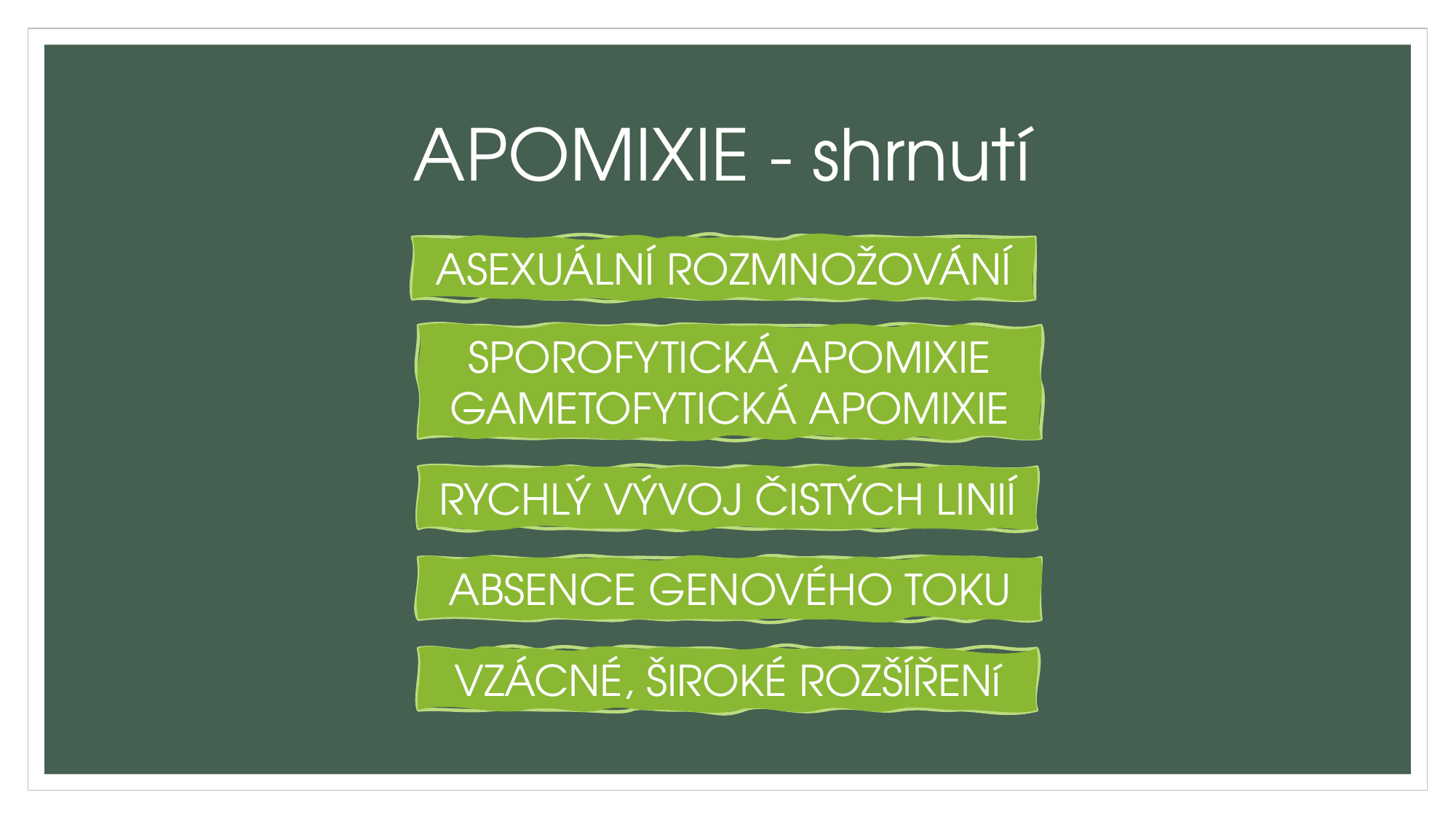

# APOMIXIE - shrnutí
ASEXUÁLNÍ ROZMNOŽOVÁNÍ
SPOROFYTICKÁ APOMIXIE GAMETOFYTICKÁ APOMIXIE
RYCHLÝ VÝVOJ ČISTÝCH LINIÍ
ABSENCE GENOVÉHO TOKU
VZÁCNÉ, ŠIROKÉ ROZŠÍŘENí